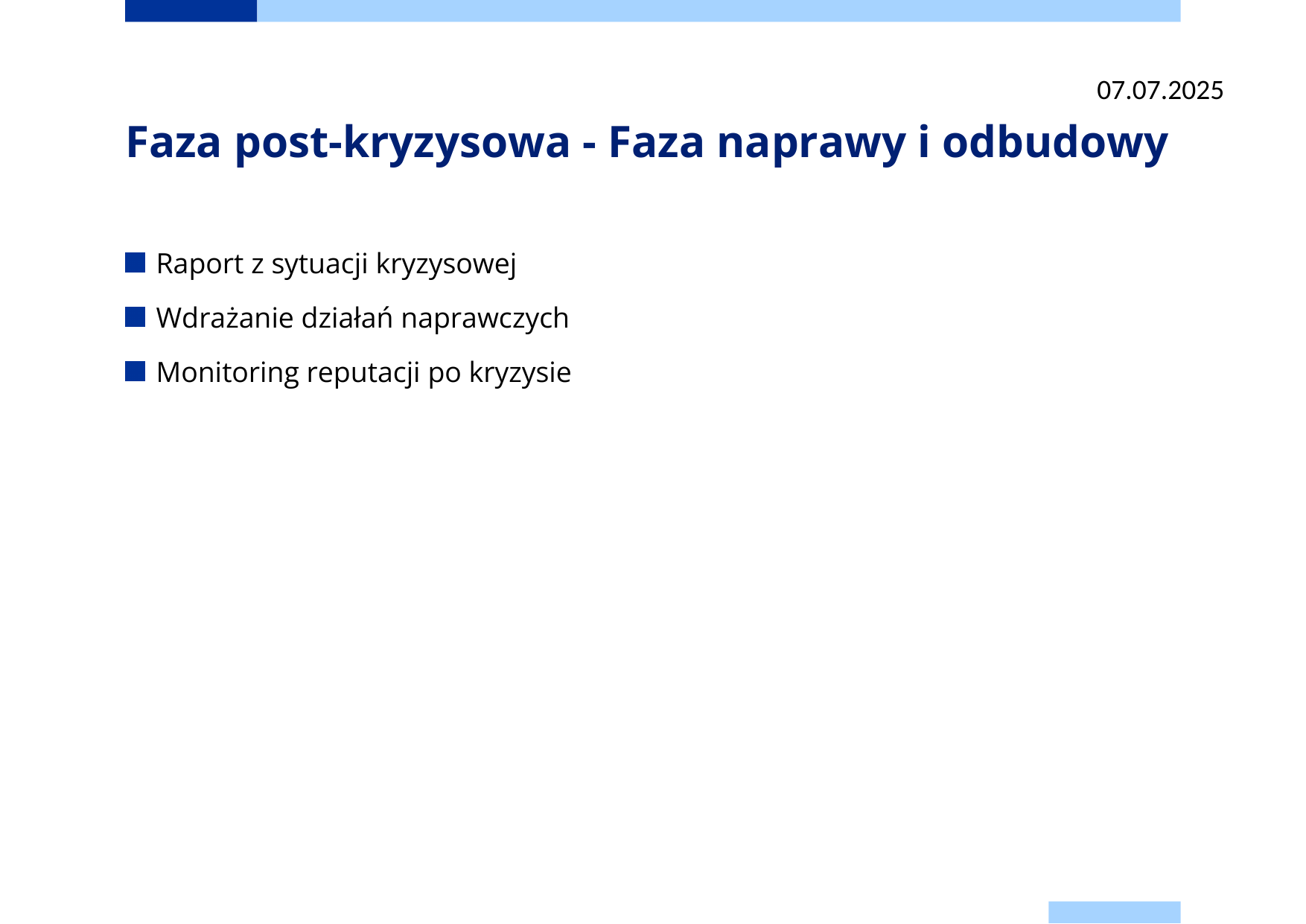

07.07.2025
# Faza post-kryzysowa - Faza naprawy i odbudowy
Raport z sytuacji kryzysowej
Wdrażanie działań naprawczych
Monitoring reputacji po kryzysie